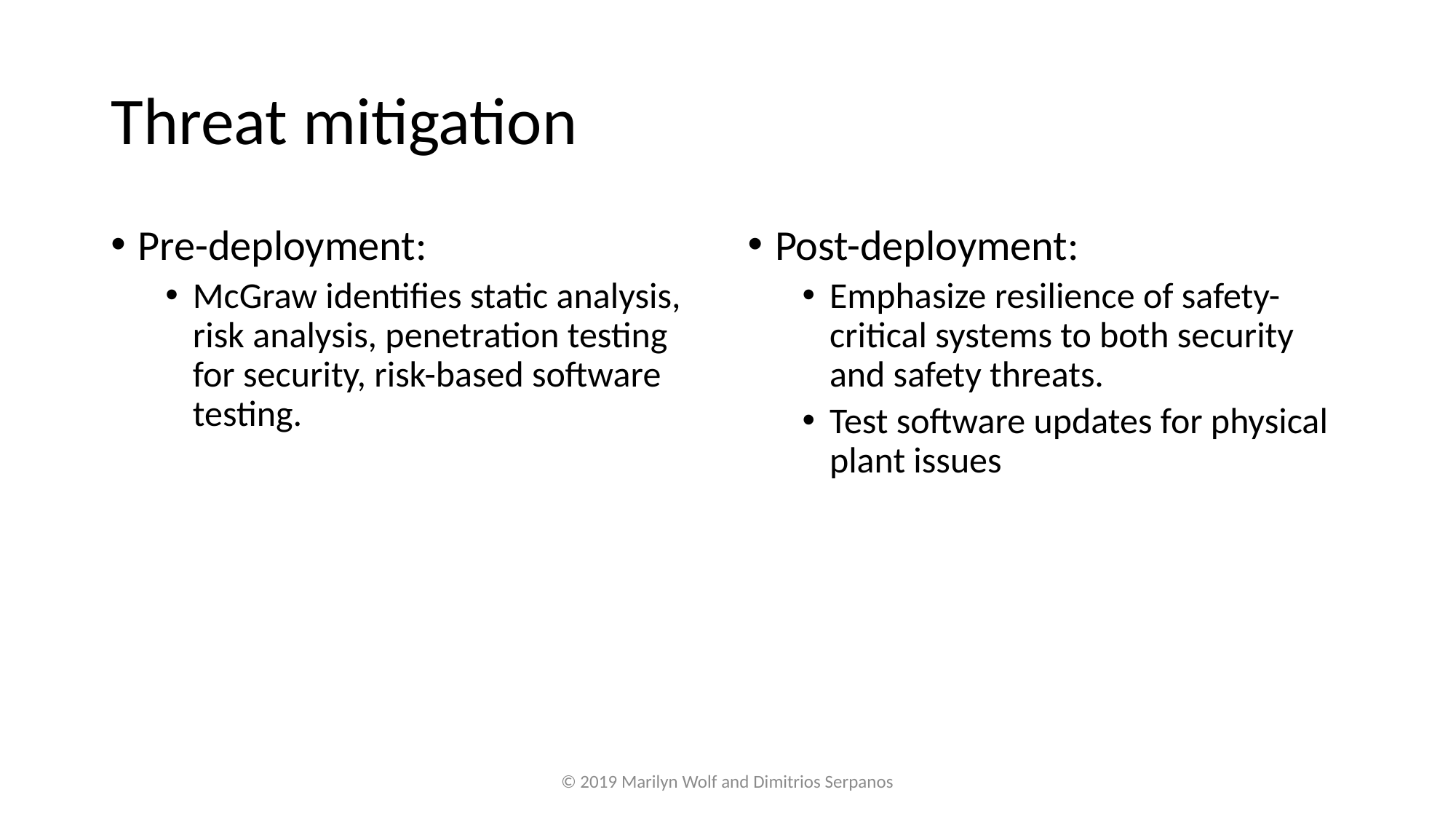

# Threat mitigation
Pre-deployment:
McGraw identifies static analysis, risk analysis, penetration testing for security, risk-based software testing.
Post-deployment:
Emphasize resilience of safety-critical systems to both security and safety threats.
Test software updates for physical plant issues
© 2019 Marilyn Wolf and Dimitrios Serpanos